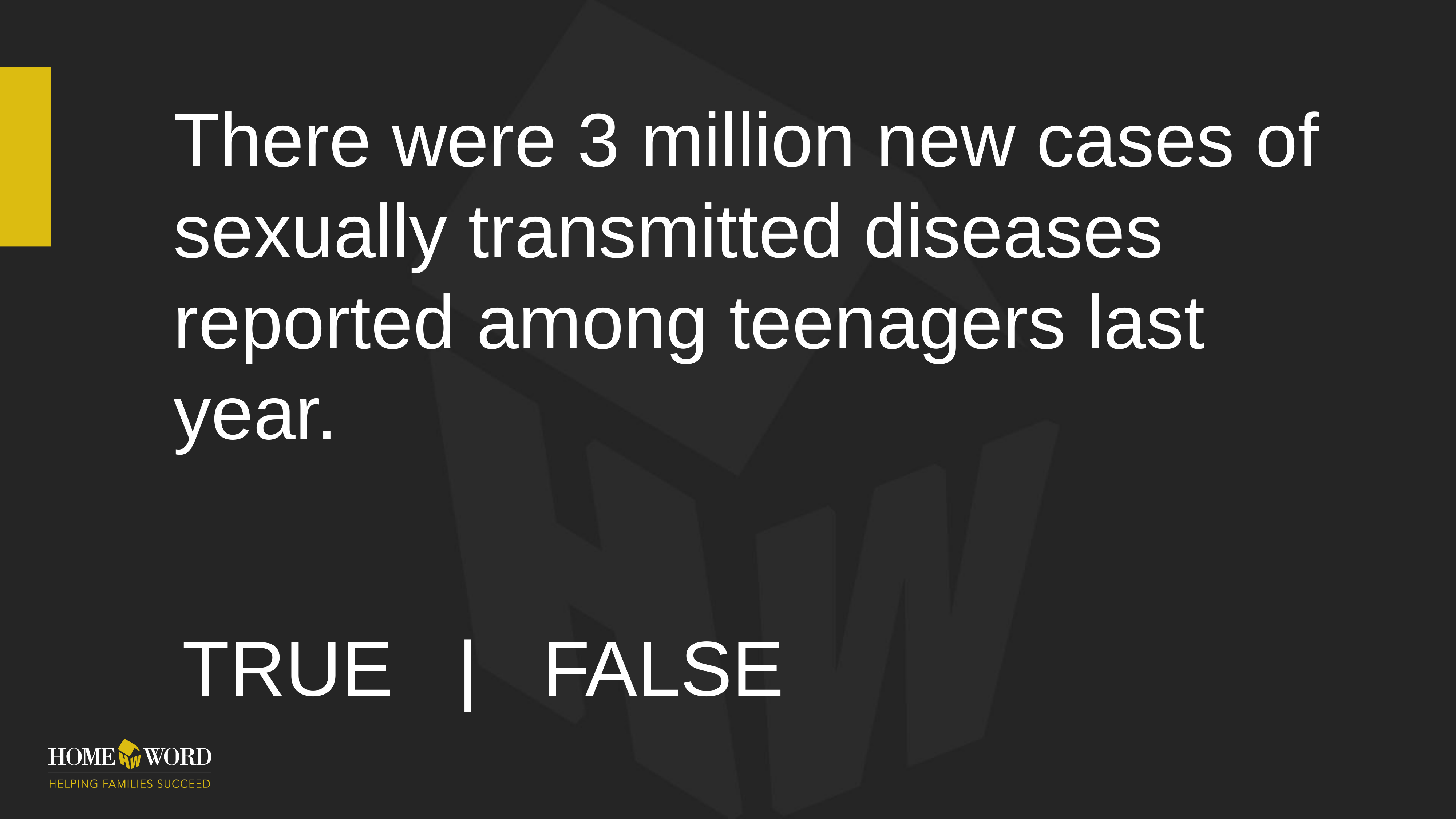

# There were 3 million new cases of sexually transmitted diseases reported among teenagers last year.
TRUE   |   FALSE